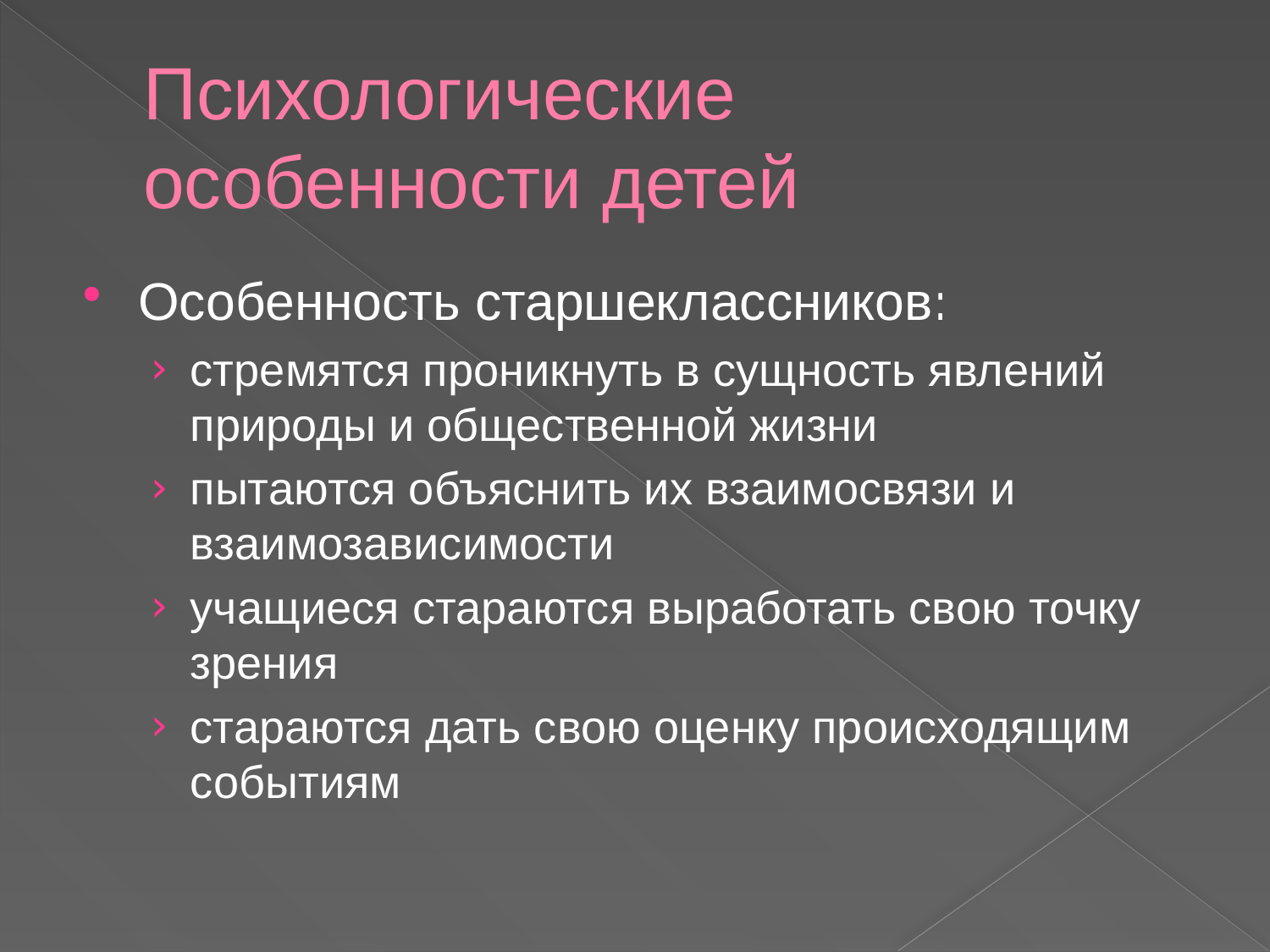

# Психологические особенности детей
Особенность старшеклассников:
стремятся проникнуть в сущность явлений природы и общественной жизни
пытаются объяснить их взаимосвязи и взаимозависимости
учащиеся стараются выработать свою точку зрения
стараются дать свою оценку происходящим событиям